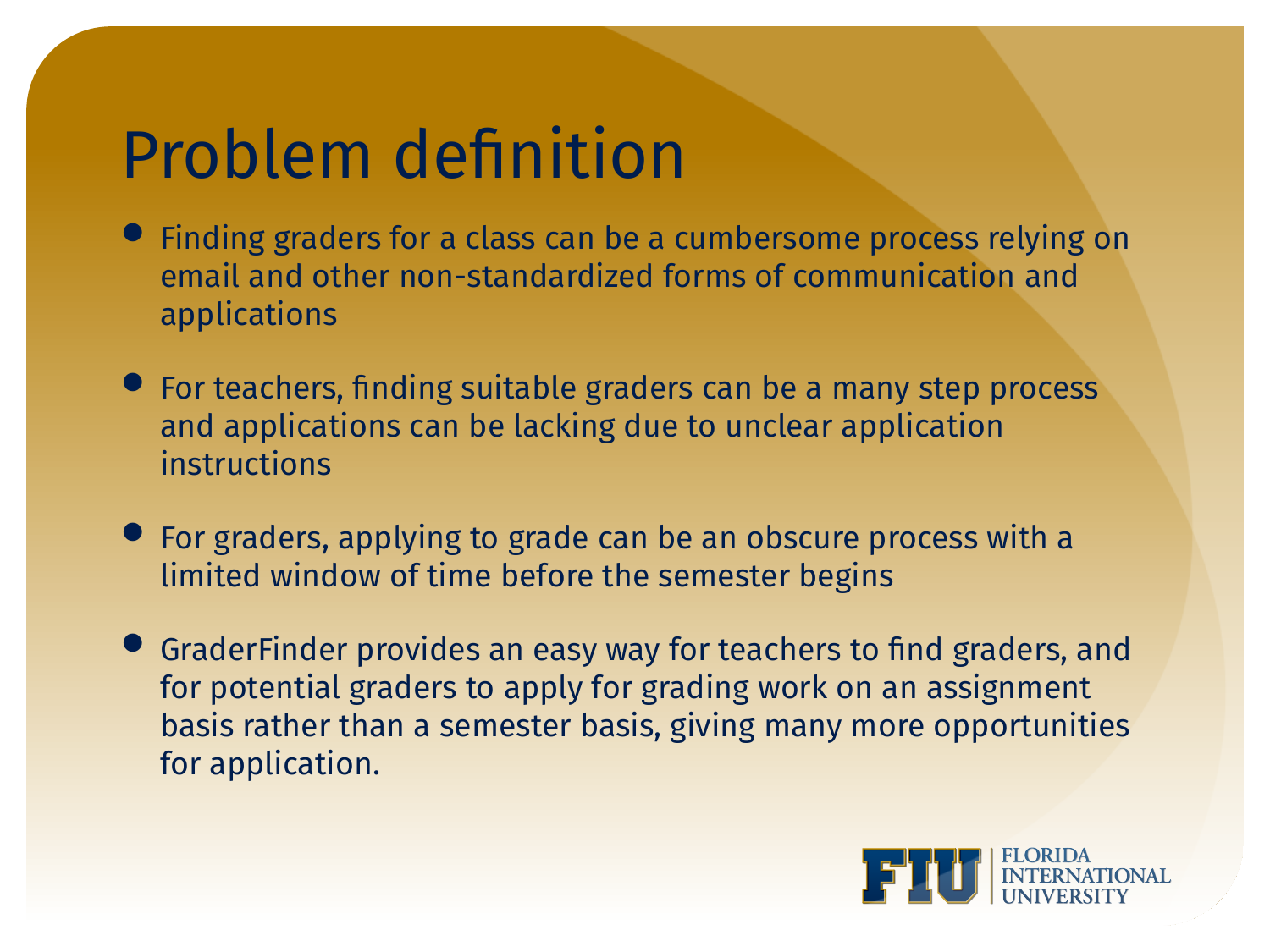

# Problem definition
Finding graders for a class can be a cumbersome process relying on email and other non-standardized forms of communication and applications
For teachers, finding suitable graders can be a many step process and applications can be lacking due to unclear application instructions
For graders, applying to grade can be an obscure process with a limited window of time before the semester begins
GraderFinder provides an easy way for teachers to find graders, and for potential graders to apply for grading work on an assignment basis rather than a semester basis, giving many more opportunities for application.